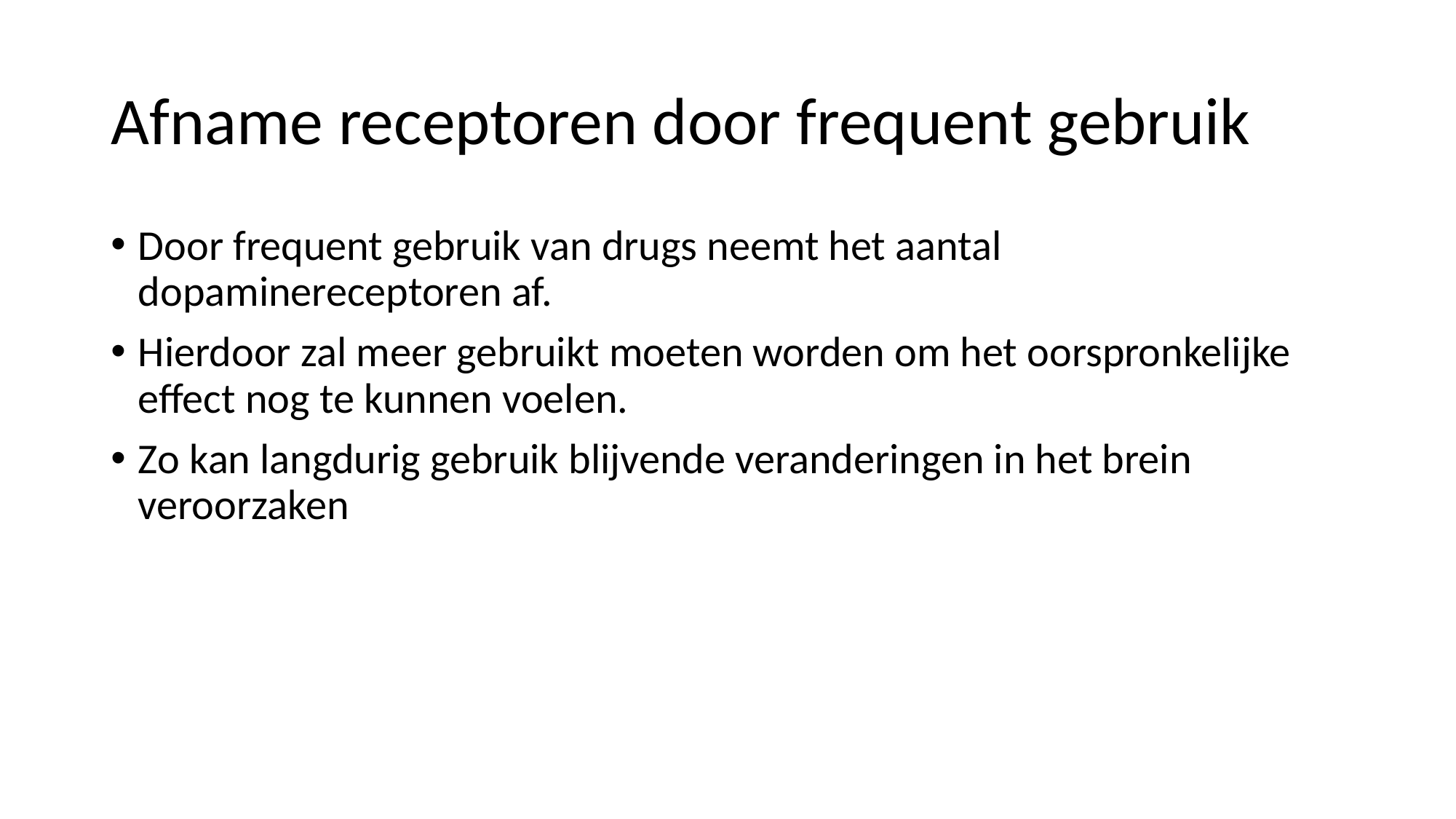

# Afname receptoren door frequent gebruik
Door frequent gebruik van drugs neemt het aantal dopaminereceptoren af.
Hierdoor zal meer gebruikt moeten worden om het oorspronkelijke effect nog te kunnen voelen.
Zo kan langdurig gebruik blijvende veranderingen in het brein veroorzaken